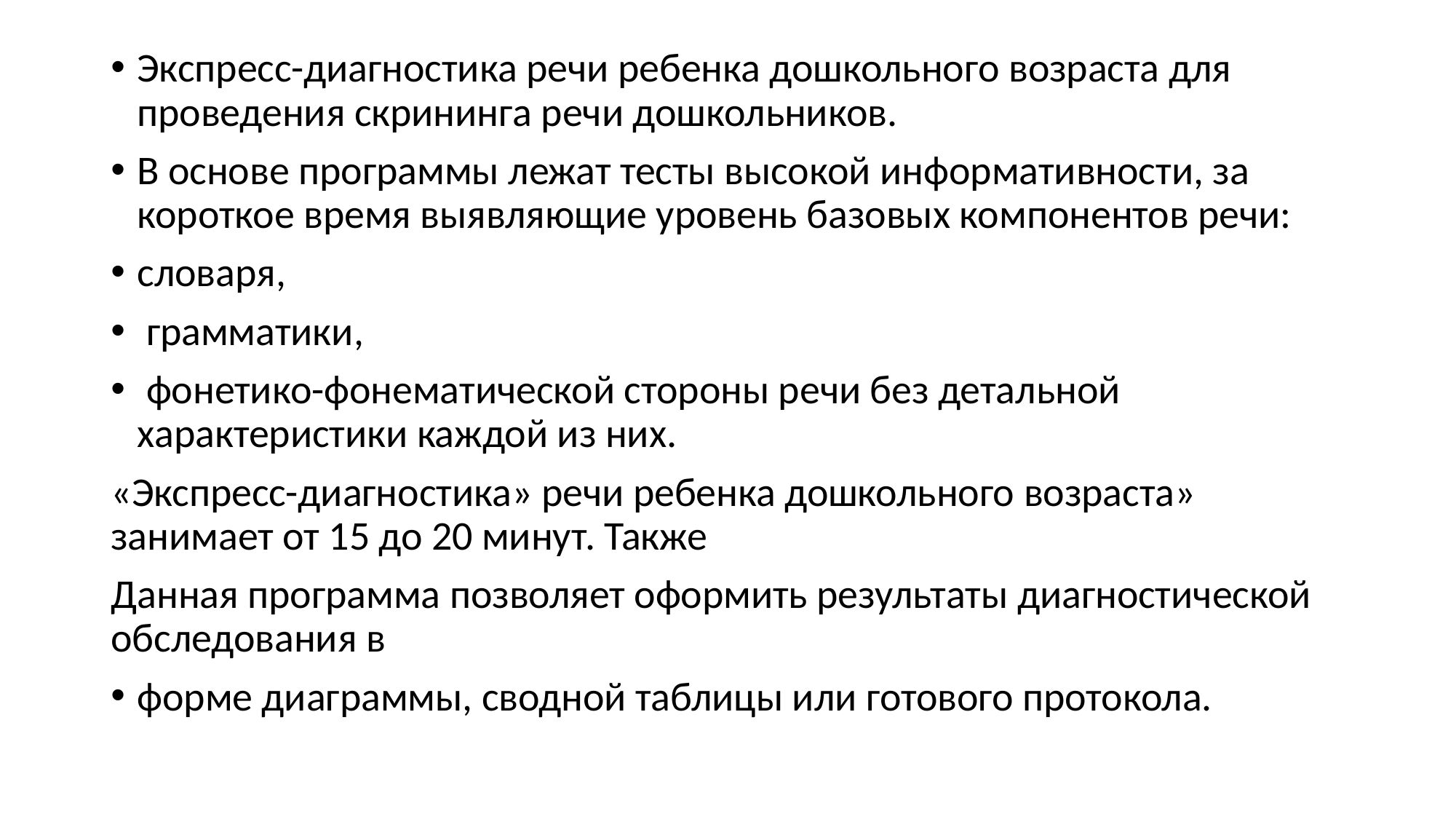

Экспресс-диагностика речи ребенка дошкольного возраста для проведения скрининга речи дошкольников.
В основе программы лежат тесты высокой информативности, за короткое время выявляющие уровень базовых компонентов речи:
словаря,
 грамматики,
 фонетико-фонематической стороны речи без детальной характеристики каждой из них.
«Экспресс-диагностика» речи ребенка дошкольного возраста» занимает от 15 до 20 минут. Также
Данная программа позволяет оформить результаты диагностической обследования в
форме диаграммы, сводной таблицы или готового протокола.